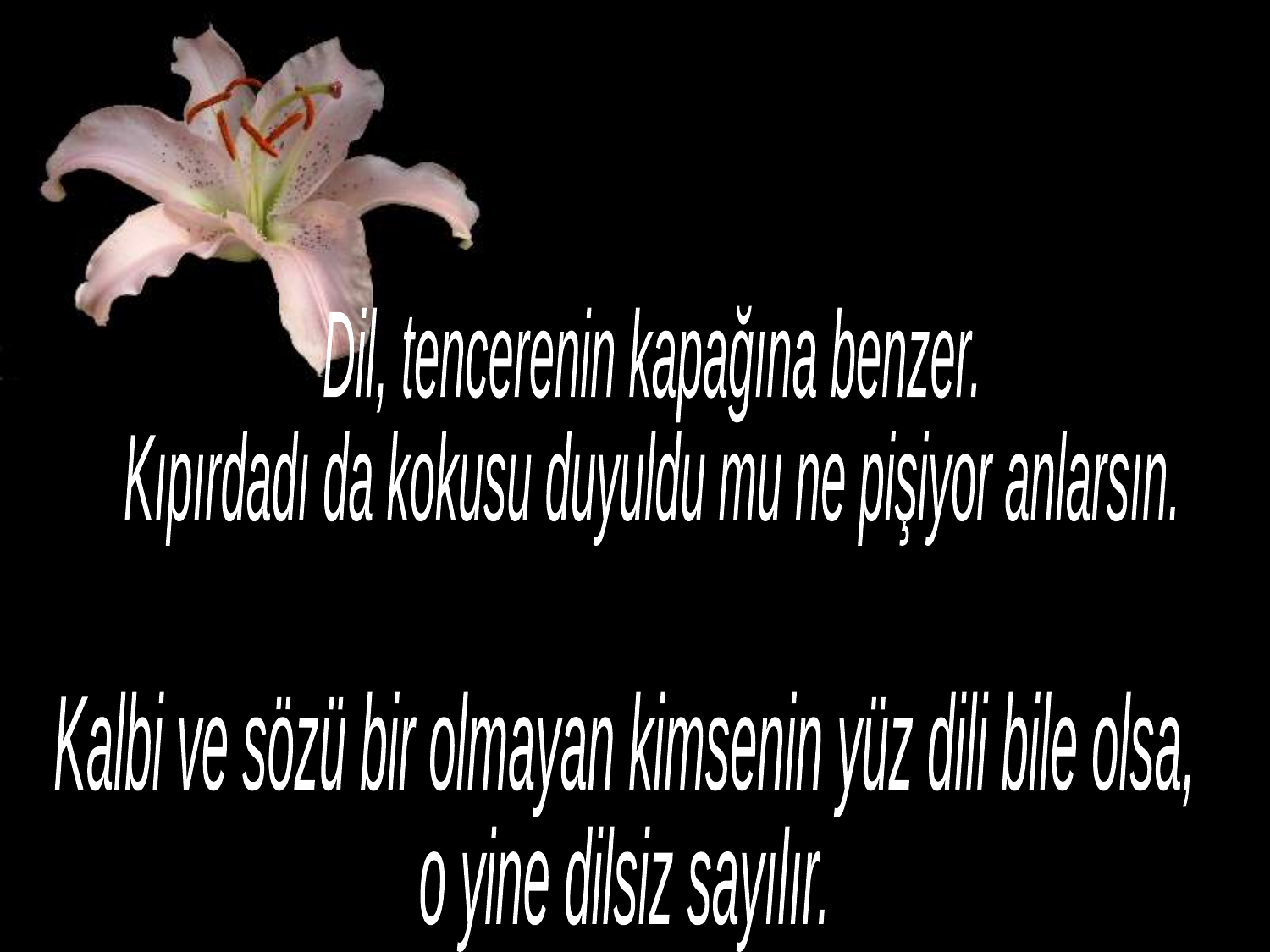

Dil, tencerenin kapağına benzer.
Kıpırdadı da kokusu duyuldu mu ne pişiyor anlarsın.
Kalbi ve sözü bir olmayan kimsenin yüz dili bile olsa,
o yine dilsiz sayılır.